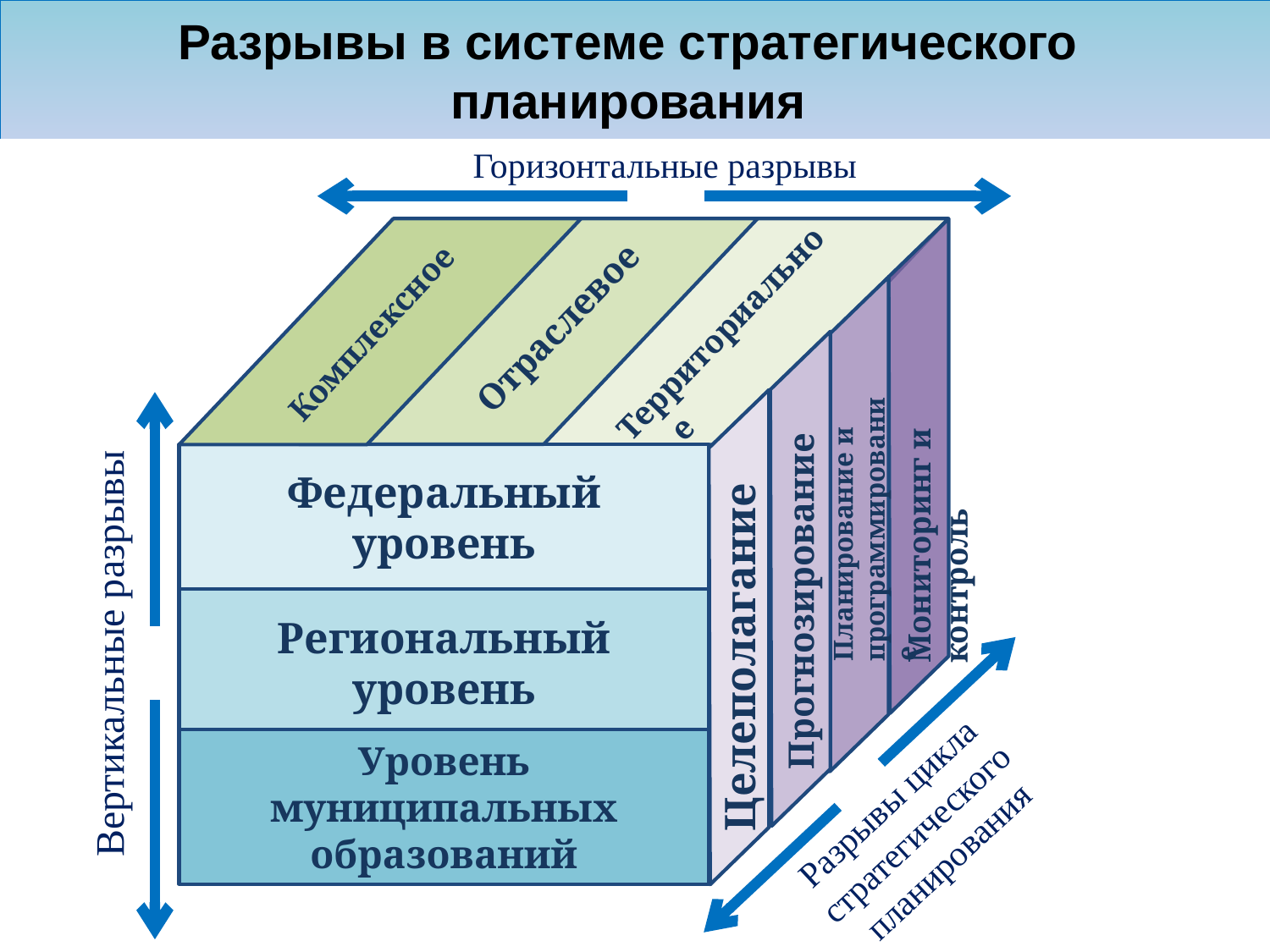

Разрывы в системе стратегического
планирования
Горизонтальные разрывы

Отраслевое
Территориальное
Комплексное
Федеральный уровень
Региональный уровень
Уровень муниципальных образований

Мониторинг и контроль
Планирование и программирование
Прогнозирование
Целеполагание
Вертикальные разрывы
Разрывы цикла
стратегического
планирования